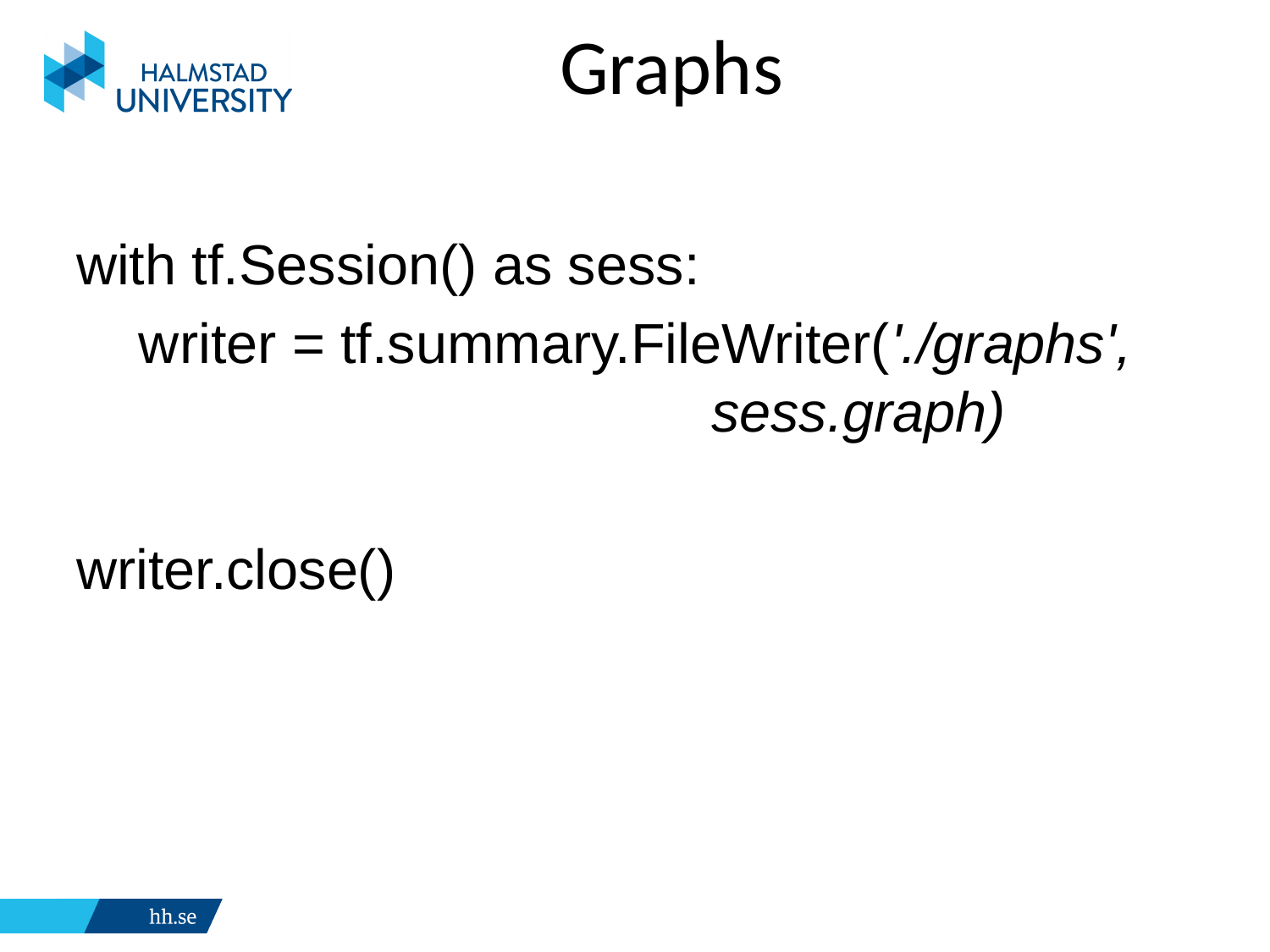

# Graphs
with tf.Session() as sess:
    writer = tf.summary.FileWriter('./graphs', 					sess.graph)

writer.close()